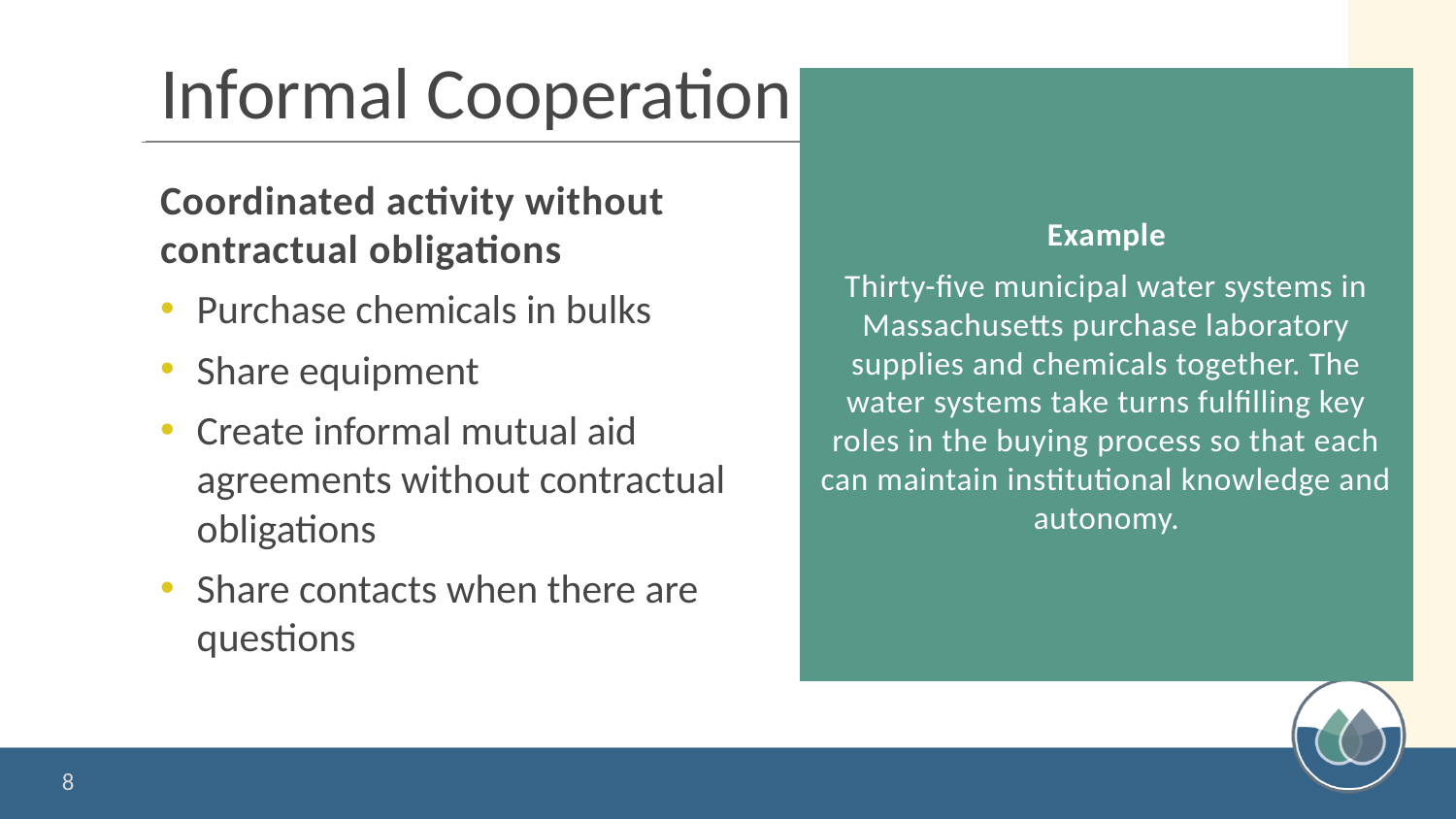

# Informal Cooperation
Example
Thirty-five municipal water systems in Massachusetts purchase laboratory supplies and chemicals together. The water systems take turns fulfilling key roles in the buying process so that each can maintain institutional knowledge and autonomy.
Coordinated activity without contractual obligations
Purchase chemicals in bulks
Share equipment
Create informal mutual aid agreements without contractual obligations
Share contacts when there are questions
8